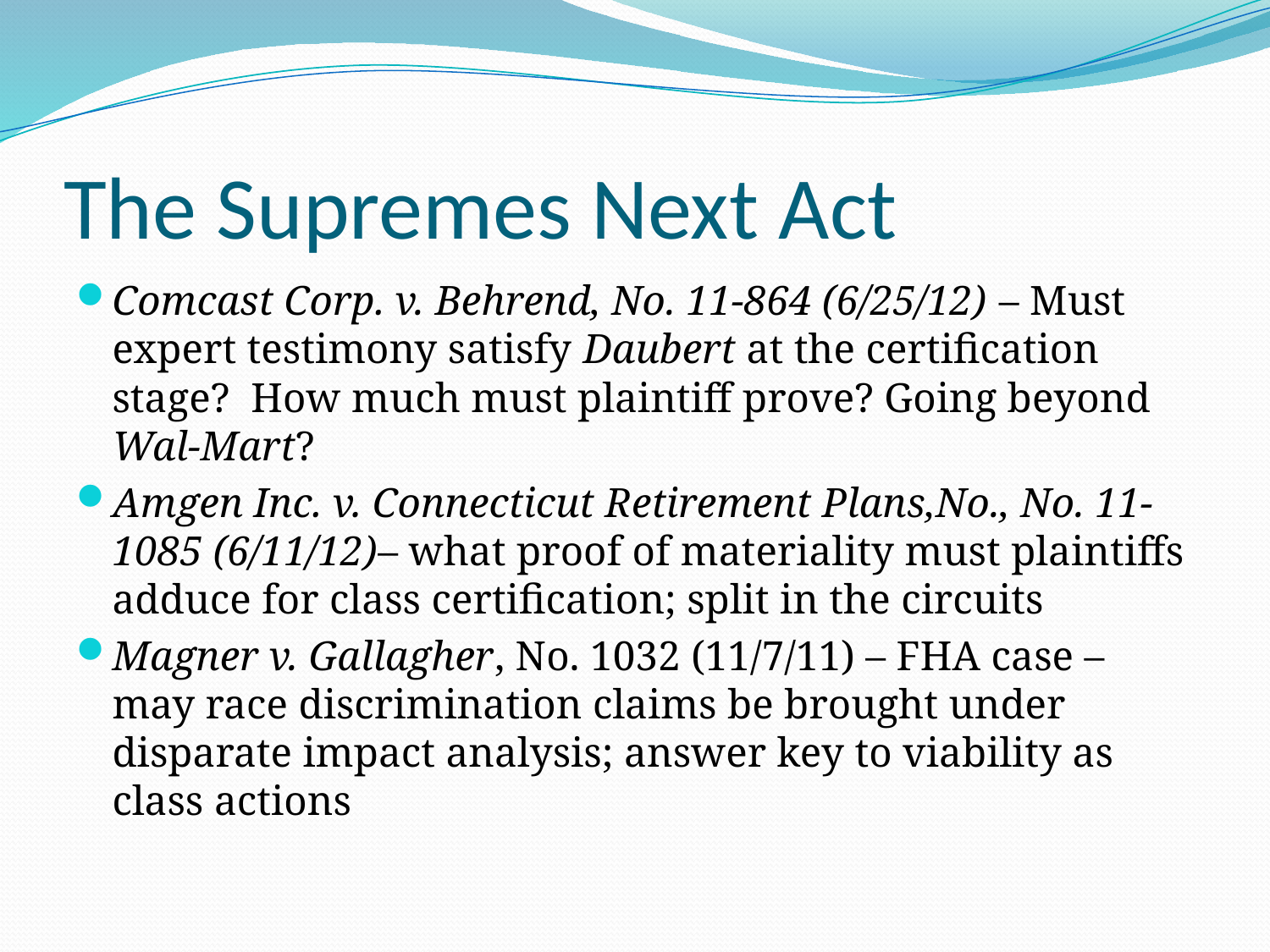

# The Supremes Next Act
Comcast Corp. v. Behrend, No. 11-864 (6/25/12) – Must expert testimony satisfy Daubert at the certification stage?  How much must plaintiff prove? Going beyond Wal-Mart?
Amgen Inc. v. Connecticut Retirement Plans,No., No. 11-1085 (6/11/12)– what proof of materiality must plaintiffs adduce for class certification; split in the circuits
Magner v. Gallagher, No. 1032 (11/7/11) – FHA case – may race discrimination claims be brought under disparate impact analysis; answer key to viability as class actions